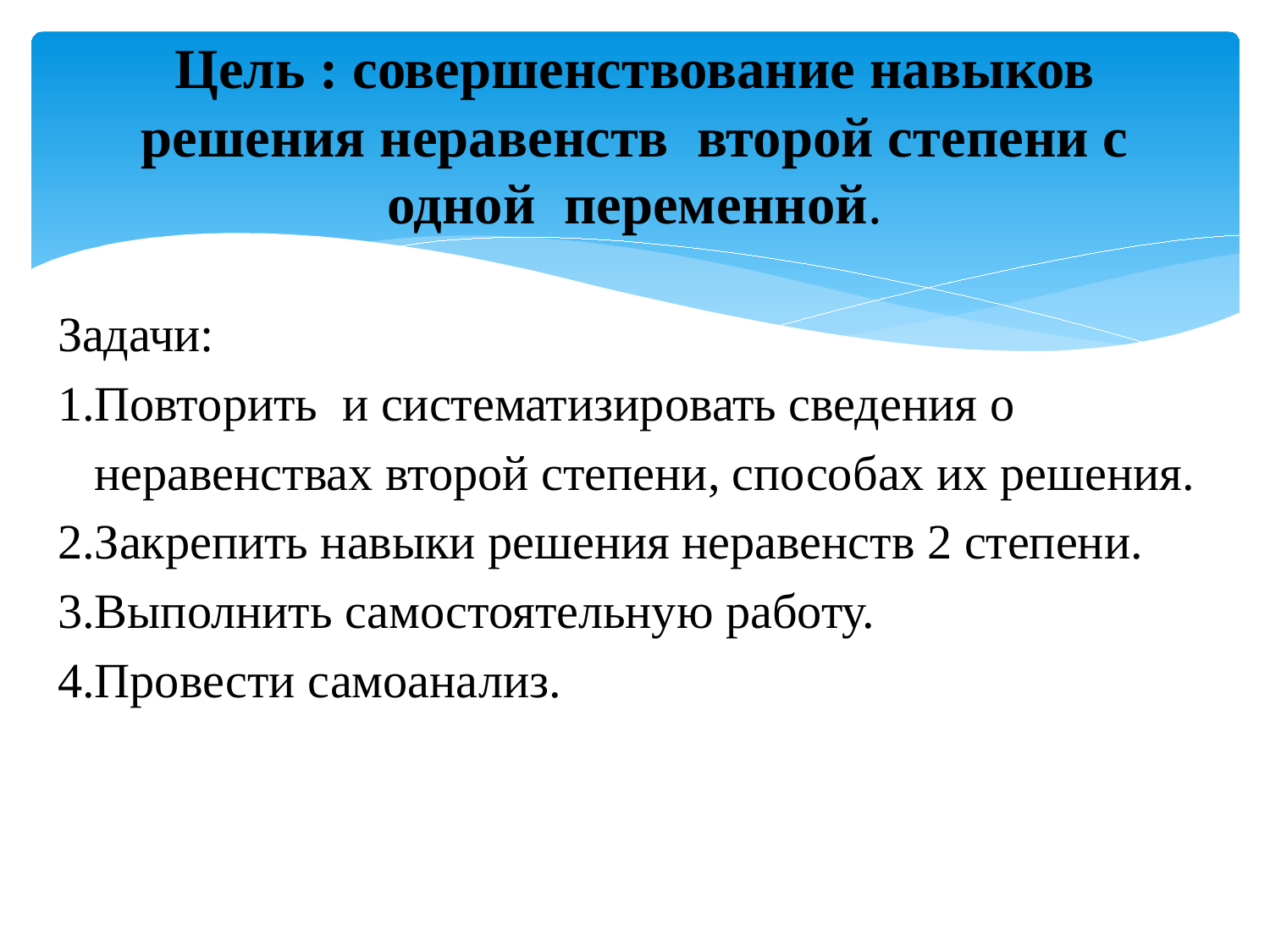

# Цель : совершенствование навыков решения неравенств  второй степени с одной  переменной.
Задачи:
1.Повторить  и систематизировать сведения о
   неравенствах второй степени, способах их решения.
2.Закрепить навыки решения неравенств 2 степени.
3.Выполнить самостоятельную работу.
4.Провести самоанализ.